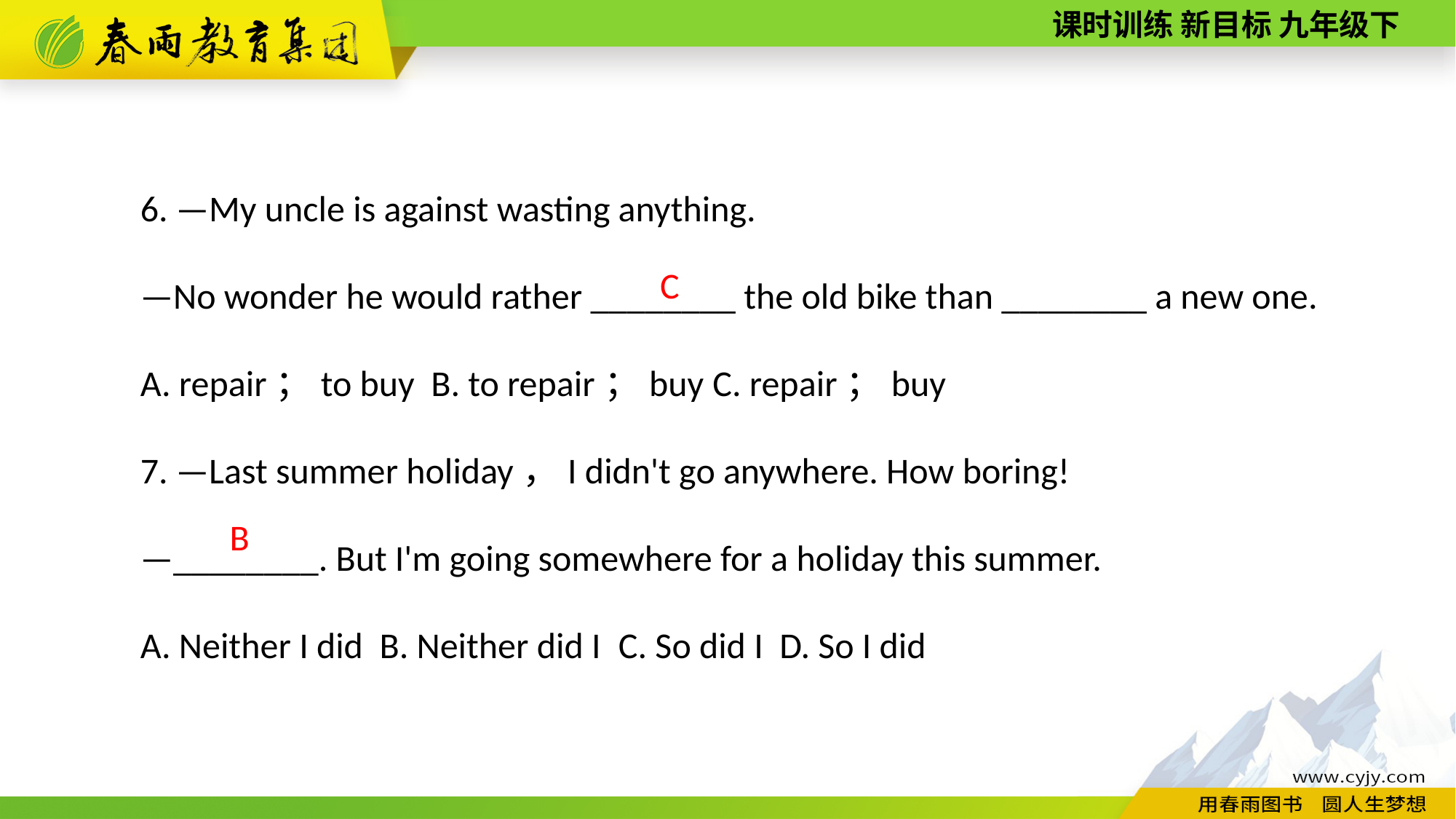

6. —My uncle is against wasting anything.
—No wonder he would rather ________ the old bike than ________ a new one.
A. repair；to buy  B. to repair；buy  C. repair；buy
7. —Last summer holiday，I didn't go anywhere. How boring!
—________. But I'm going somewhere for a holiday this summer.
A. Neither I did  B. Neither did I    C. So did I  D. So I did
C
B